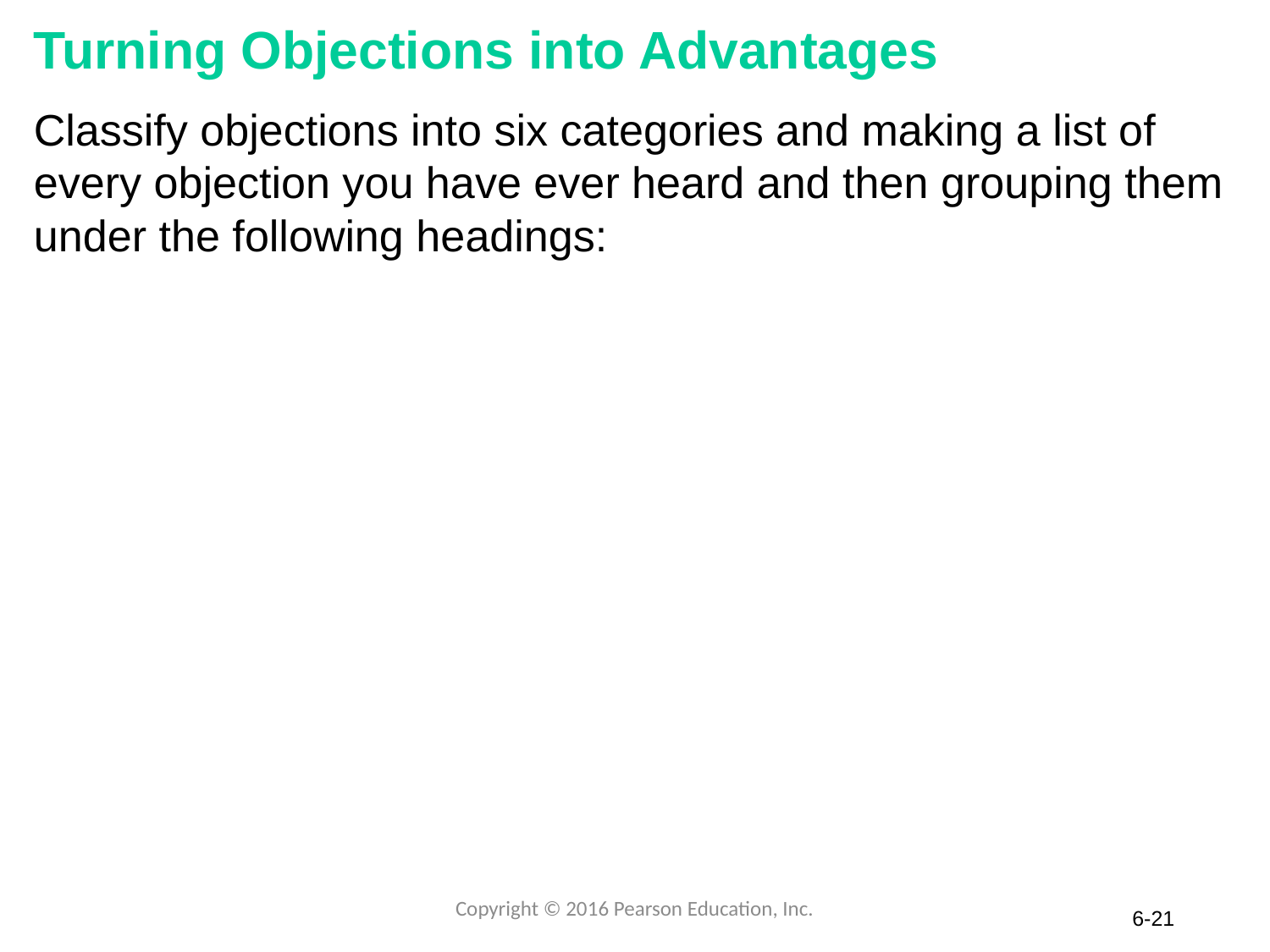

# Turning Objections into Advantages
Classify objections into six categories and making a list of every objection you have ever heard and then grouping them under the following headings:

Copyright © 2016 Pearson Education, Inc.